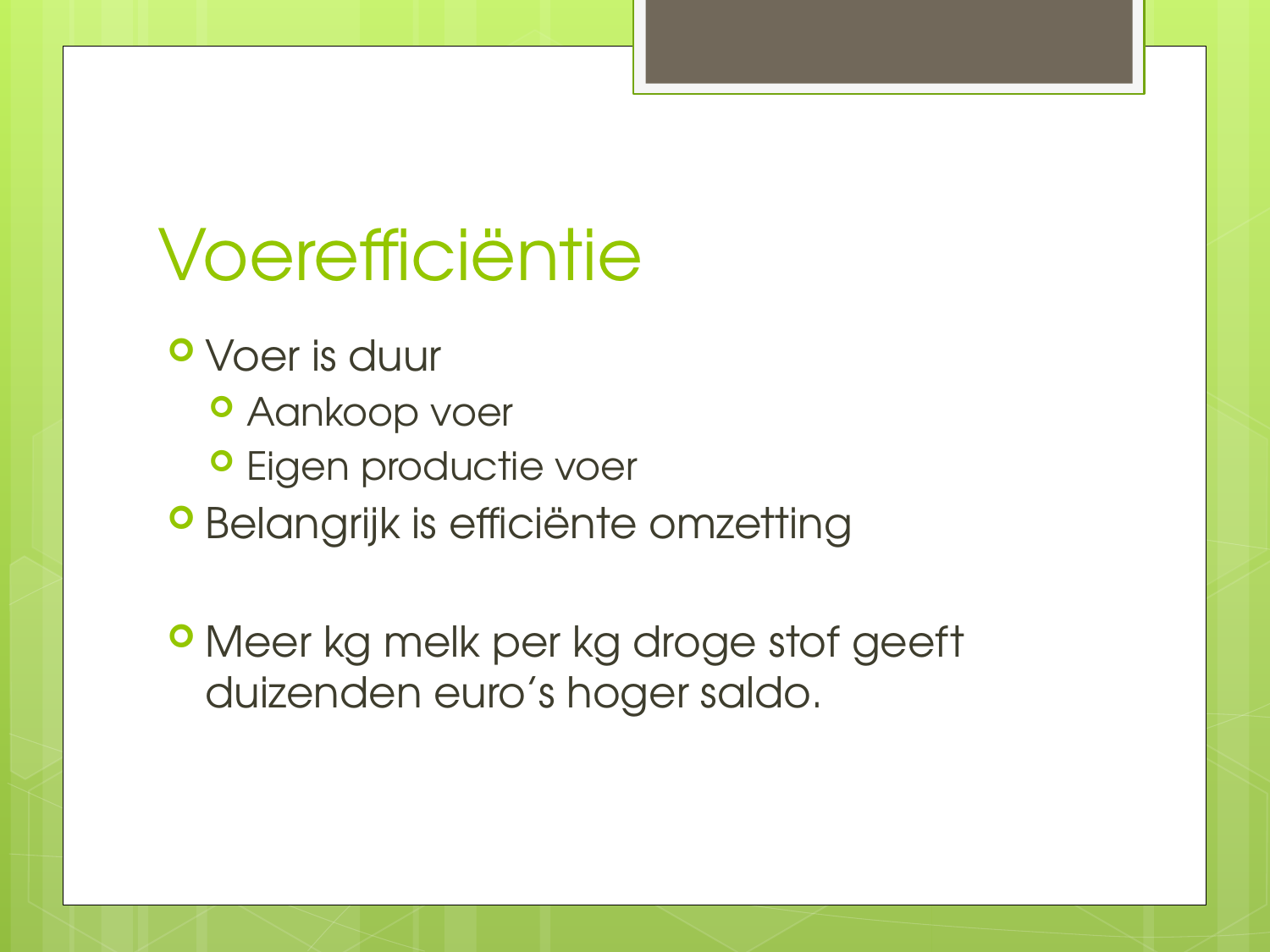

# Voerefficiëntie
Voer is duur
Aankoop voer
Eigen productie voer
Belangrijk is efficiënte omzetting

Meer kg melk per kg droge stof geeft duizenden euro’s hoger saldo.